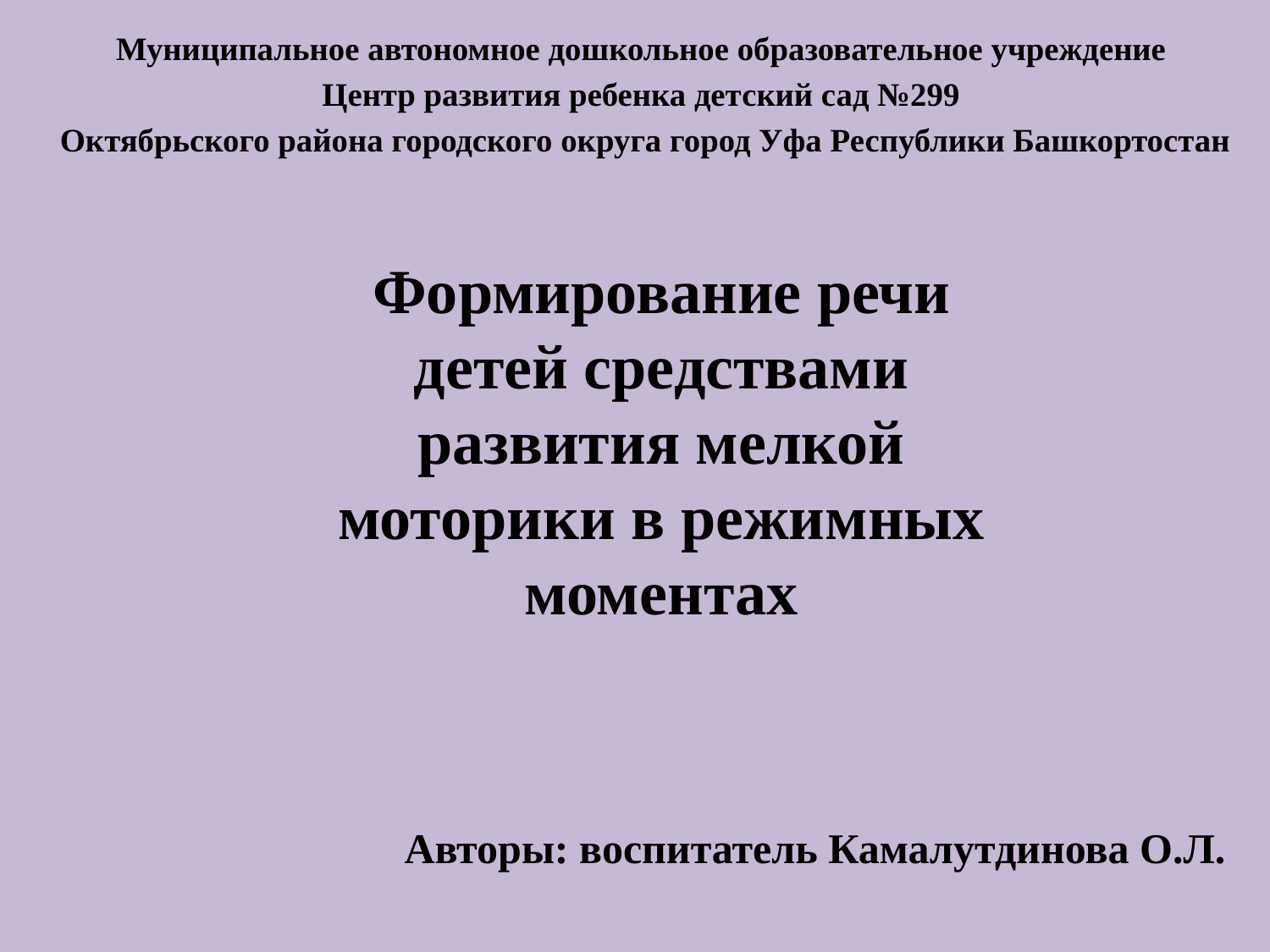

Муниципальное автономное дошкольное образовательное учреждение
Центр развития ребенка детский сад №299
Октябрьского района городского округа город Уфа Республики Башкортостан
# Формирование речи детей средствами развития мелкой моторики в режимных моментах
Авторы: воспитатель Камалутдинова О.Л.